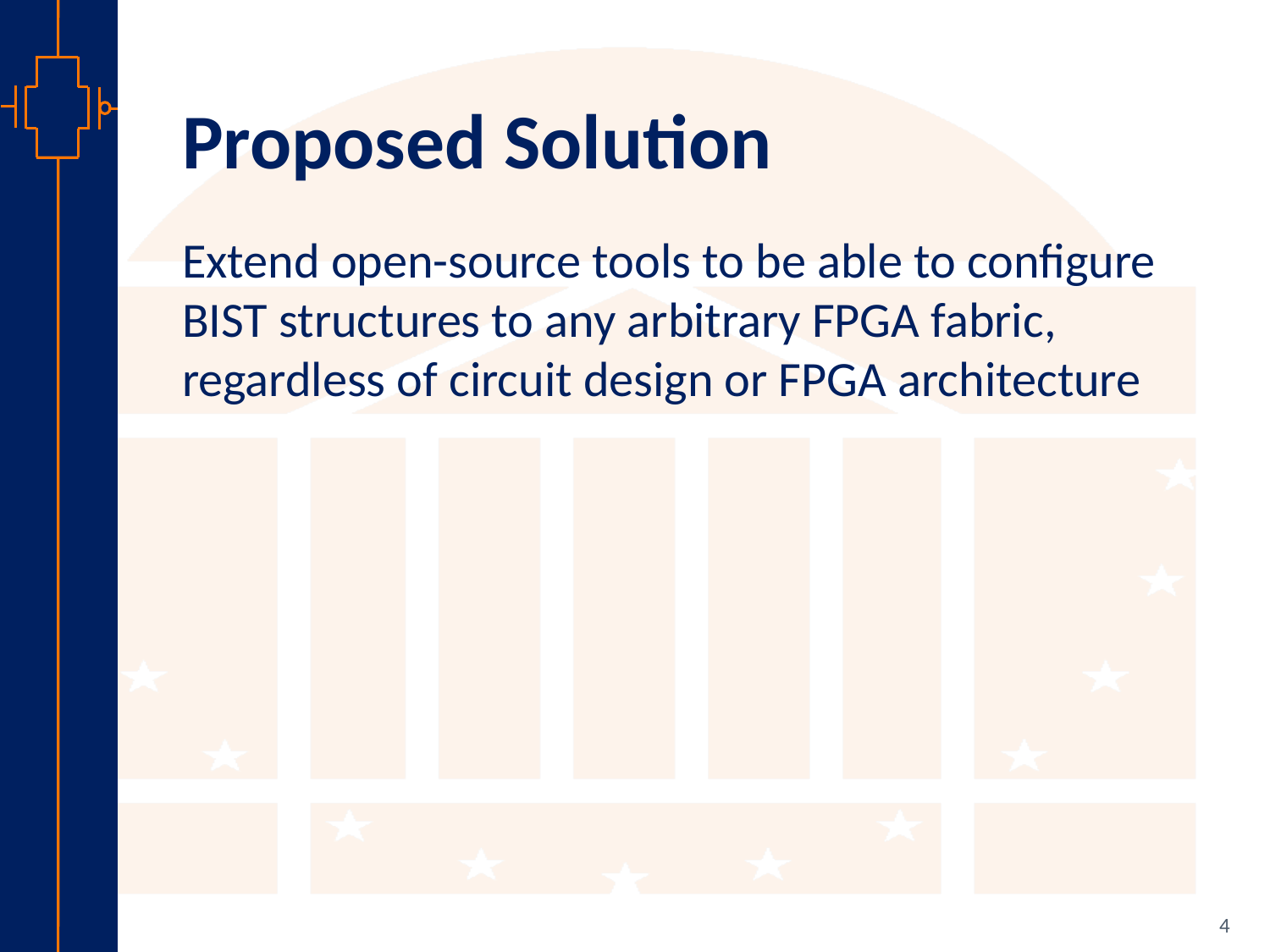

# Proposed Solution
Extend open-source tools to be able to configure BIST structures to any arbitrary FPGA fabric, regardless of circuit design or FPGA architecture
4